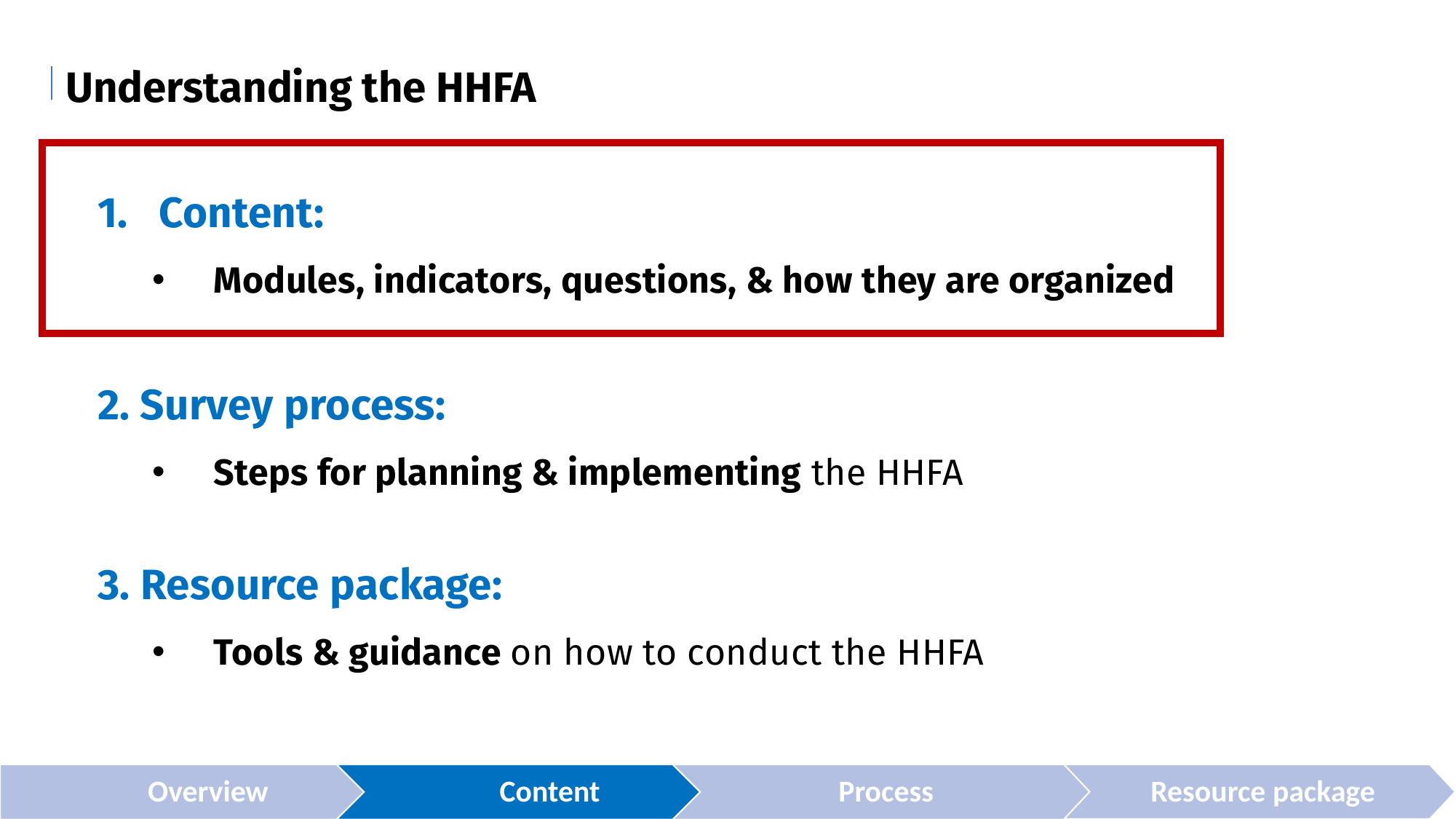

Understanding the HHFA

Content:
Modules, indicators, questions, & how they are organized
2. Survey process:
Steps for planning & implementing the HHFA
3. Resource package:
Tools & guidance on how to conduct the HHFA

Overview
Content
Process
Resource package